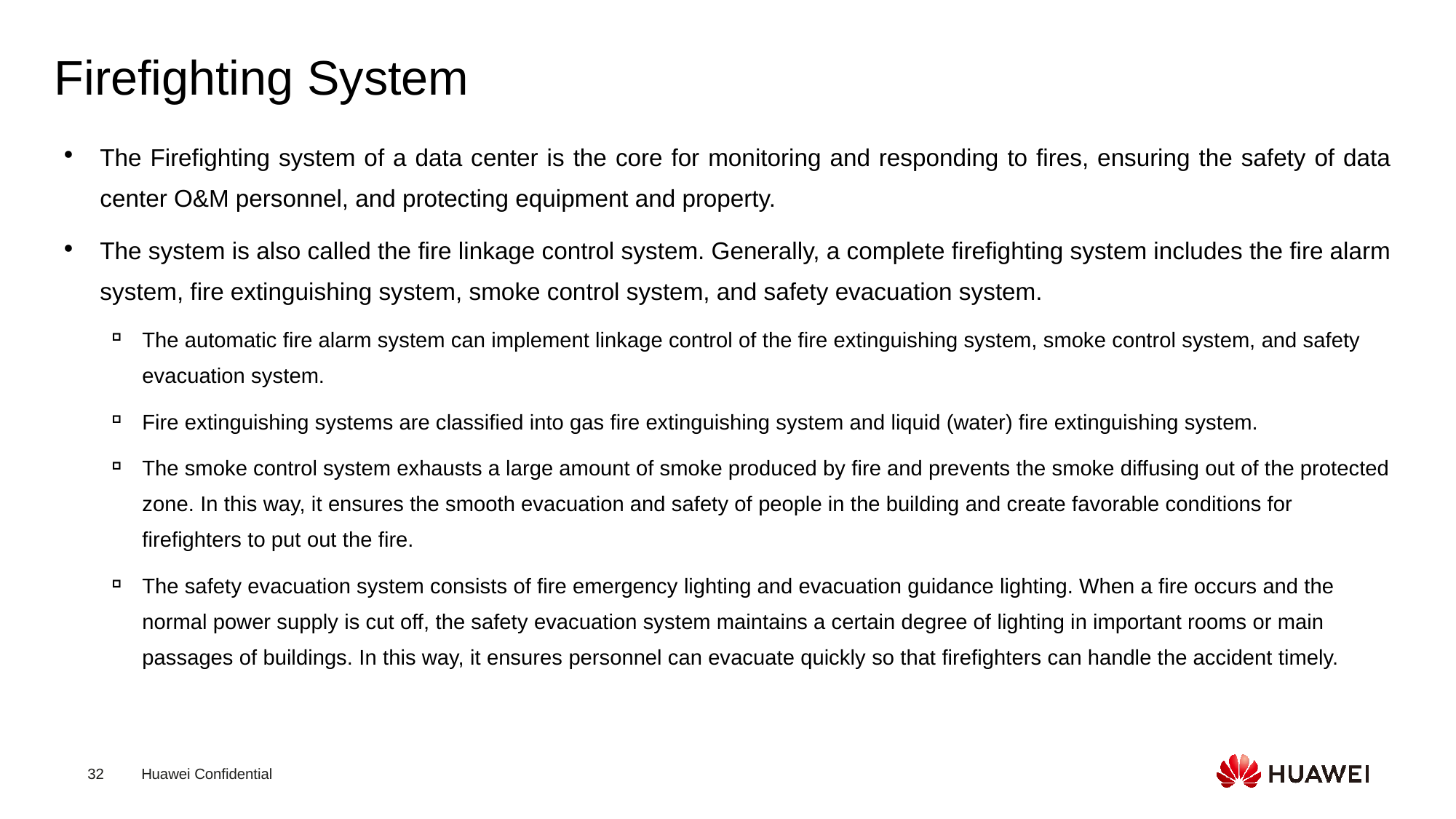

# Firefighting System
The Firefighting system of a data center is the core for monitoring and responding to fires, ensuring the safety of data center O&M personnel, and protecting equipment and property.
The system is also called the fire linkage control system. Generally, a complete firefighting system includes the fire alarm system, fire extinguishing system, smoke control system, and safety evacuation system.
The automatic fire alarm system can implement linkage control of the fire extinguishing system, smoke control system, and safety evacuation system.
Fire extinguishing systems are classified into gas fire extinguishing system and liquid (water) fire extinguishing system.
The smoke control system exhausts a large amount of smoke produced by fire and prevents the smoke diffusing out of the protected zone. In this way, it ensures the smooth evacuation and safety of people in the building and create favorable conditions for firefighters to put out the fire.
The safety evacuation system consists of fire emergency lighting and evacuation guidance lighting. When a fire occurs and the normal power supply is cut off, the safety evacuation system maintains a certain degree of lighting in important rooms or main passages of buildings. In this way, it ensures personnel can evacuate quickly so that firefighters can handle the accident timely.